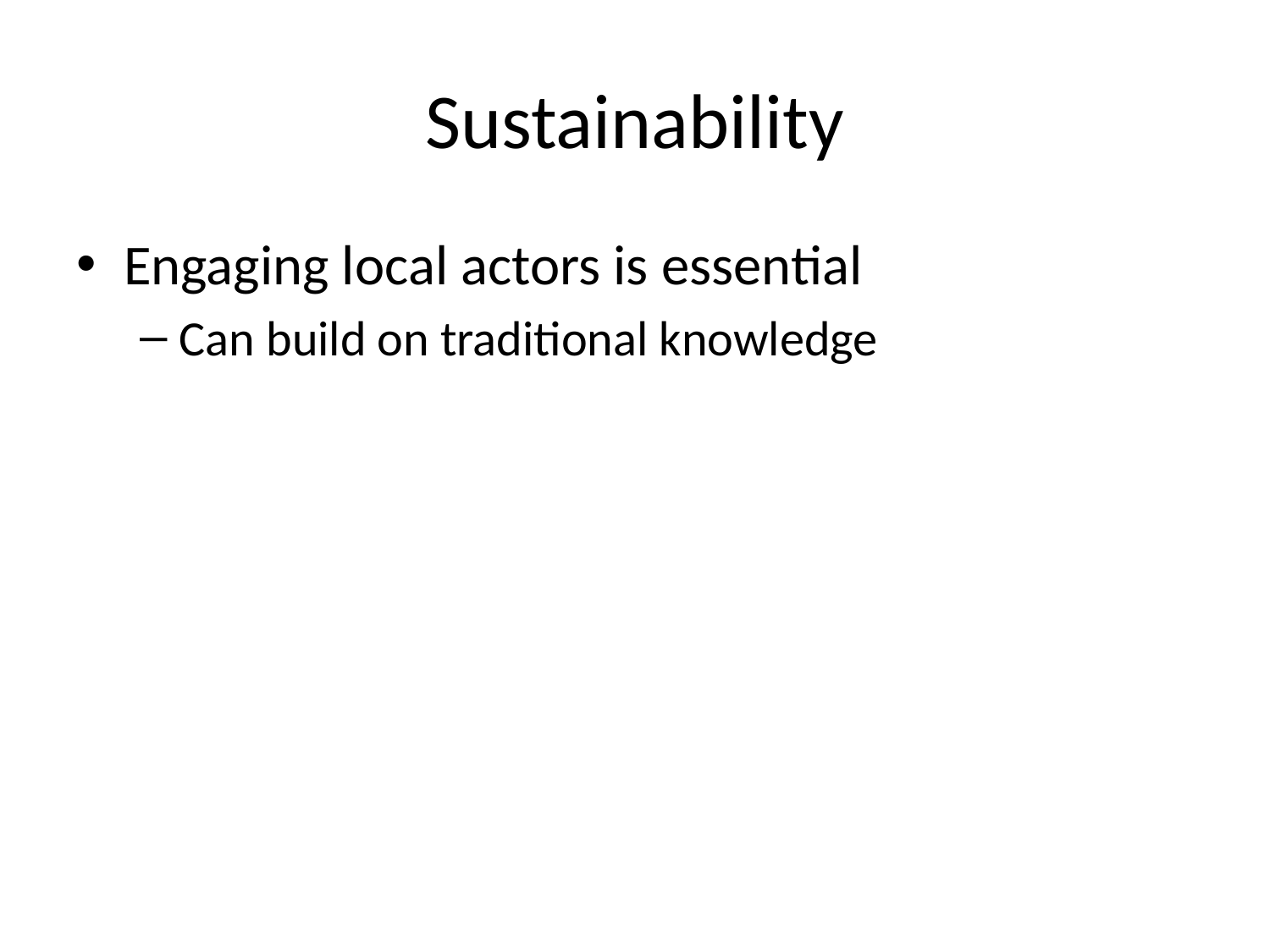

# Sustainability
Engaging local actors is essential
Can build on traditional knowledge